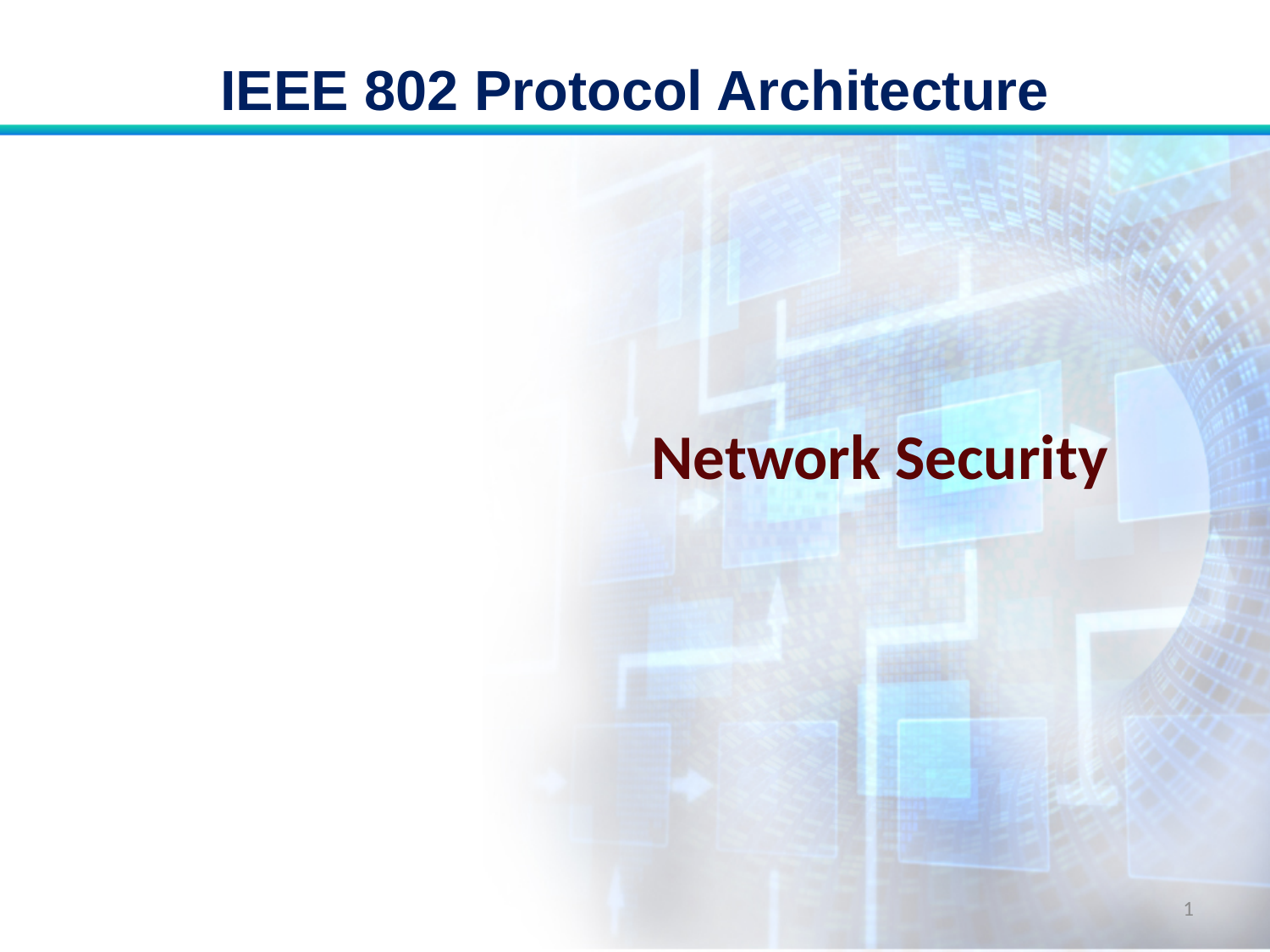

# IEEE 802 Protocol Architecture
Network Security
1